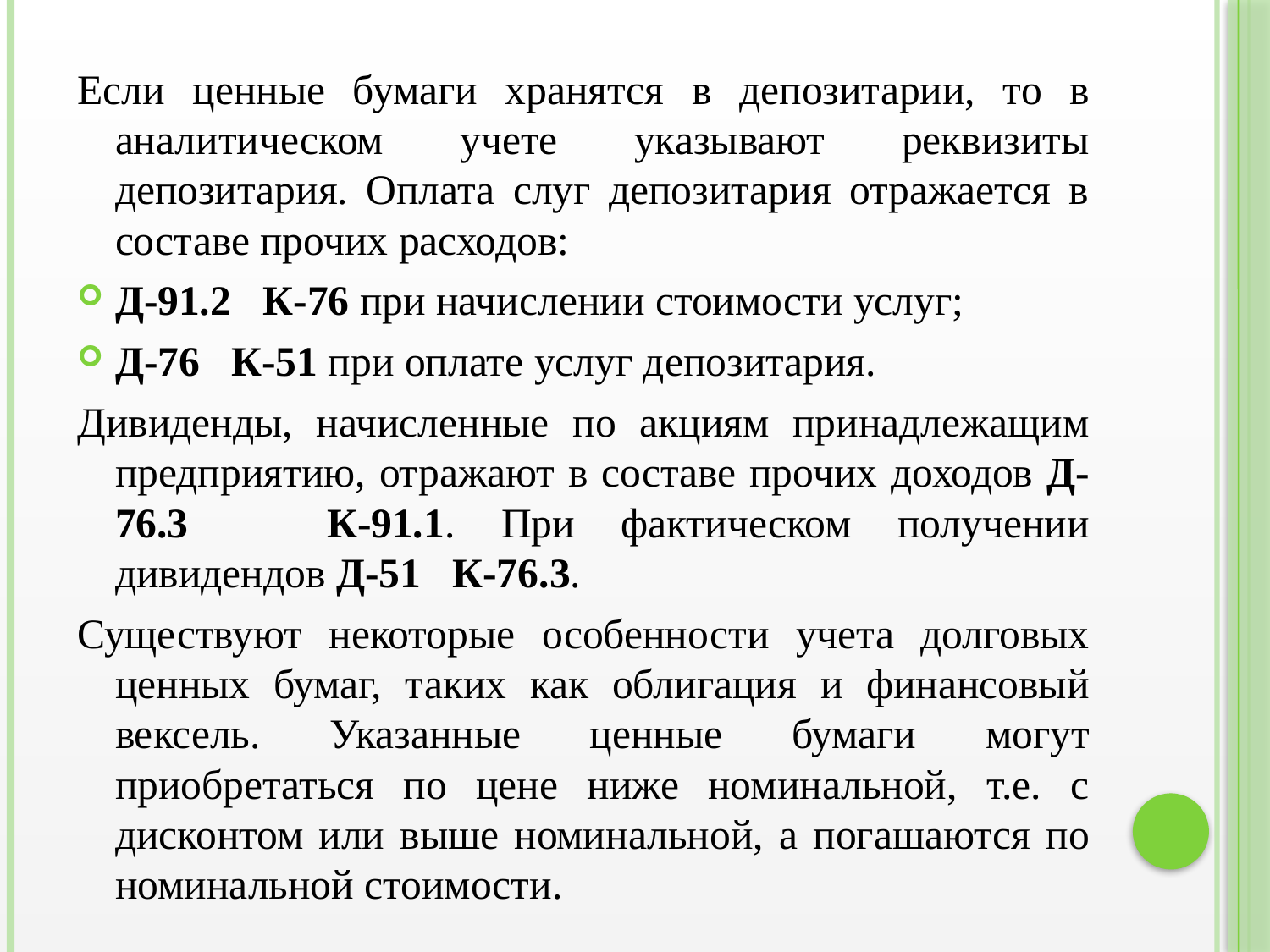

Если ценные бумаги хранятся в депозитарии, то в аналитическом учете указывают реквизиты депозитария. Оплата слуг депозитария отражается в составе прочих расходов:
Д-91.2   К-76 при начислении стоимости услуг;
Д-76   К-51 при оплате услуг депозитария.
Дивиденды, начисленные по акциям принадлежащим предприятию, отражают в составе прочих доходов Д-76.3   К-91.1. При фактическом получении дивидендов Д-51   К-76.3.
Существуют некоторые особенности учета долговых ценных бумаг, таких как облигация и финансовый вексель. Указанные ценные бумаги могут приобретаться по цене ниже номинальной, т.е. с дисконтом или выше номинальной, а погашаются по номинальной стоимости.